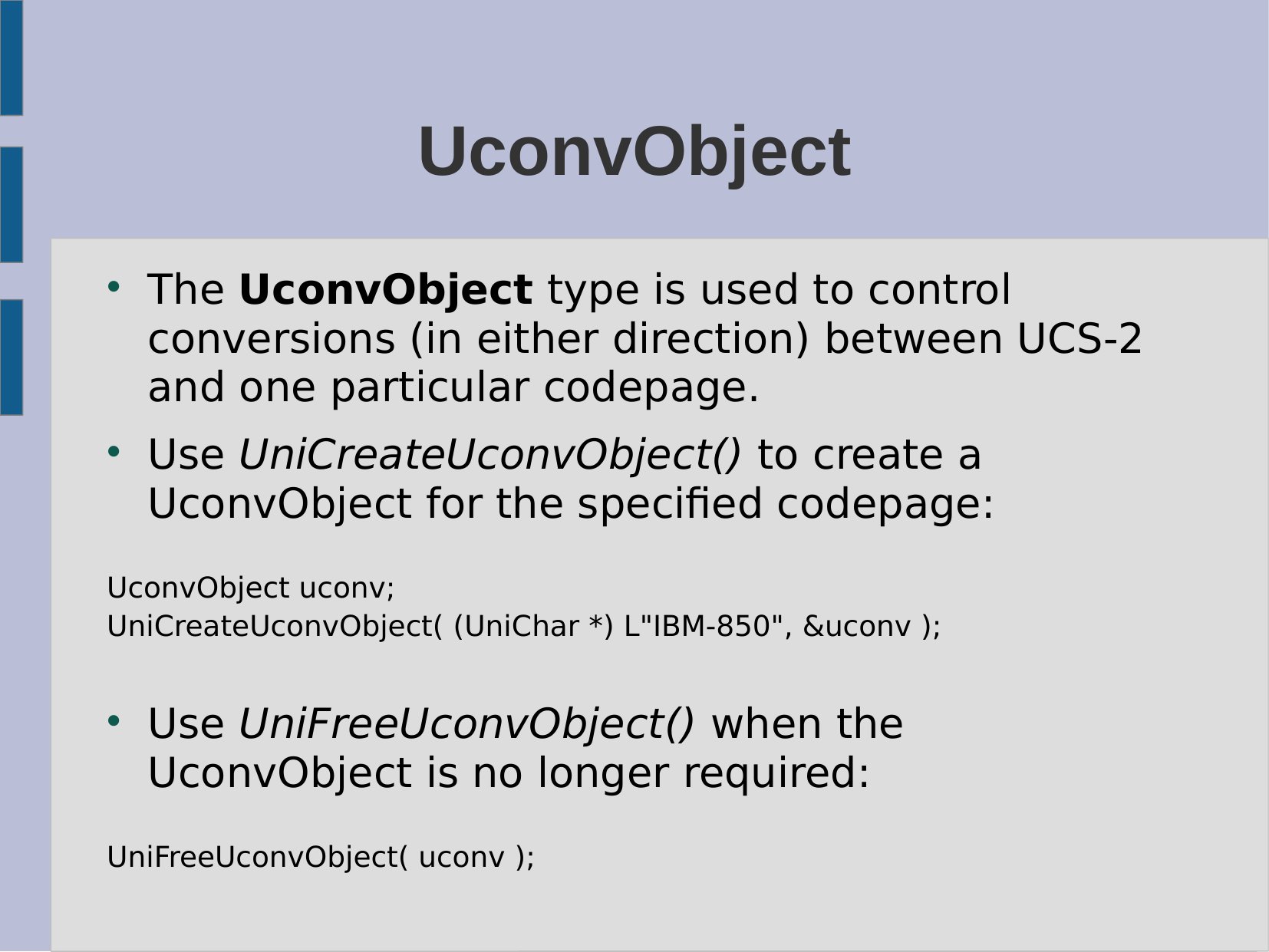

# UconvObject
The UconvObject type is used to control conversions (in either direction) between UCS-2 and one particular codepage.
Use UniCreateUconvObject() to create a UconvObject for the specified codepage:

UconvObject uconv;
UniCreateUconvObject( (UniChar *) L"IBM-850", &uconv );

Use UniFreeUconvObject() when the UconvObject is no longer required:

UniFreeUconvObject( uconv );